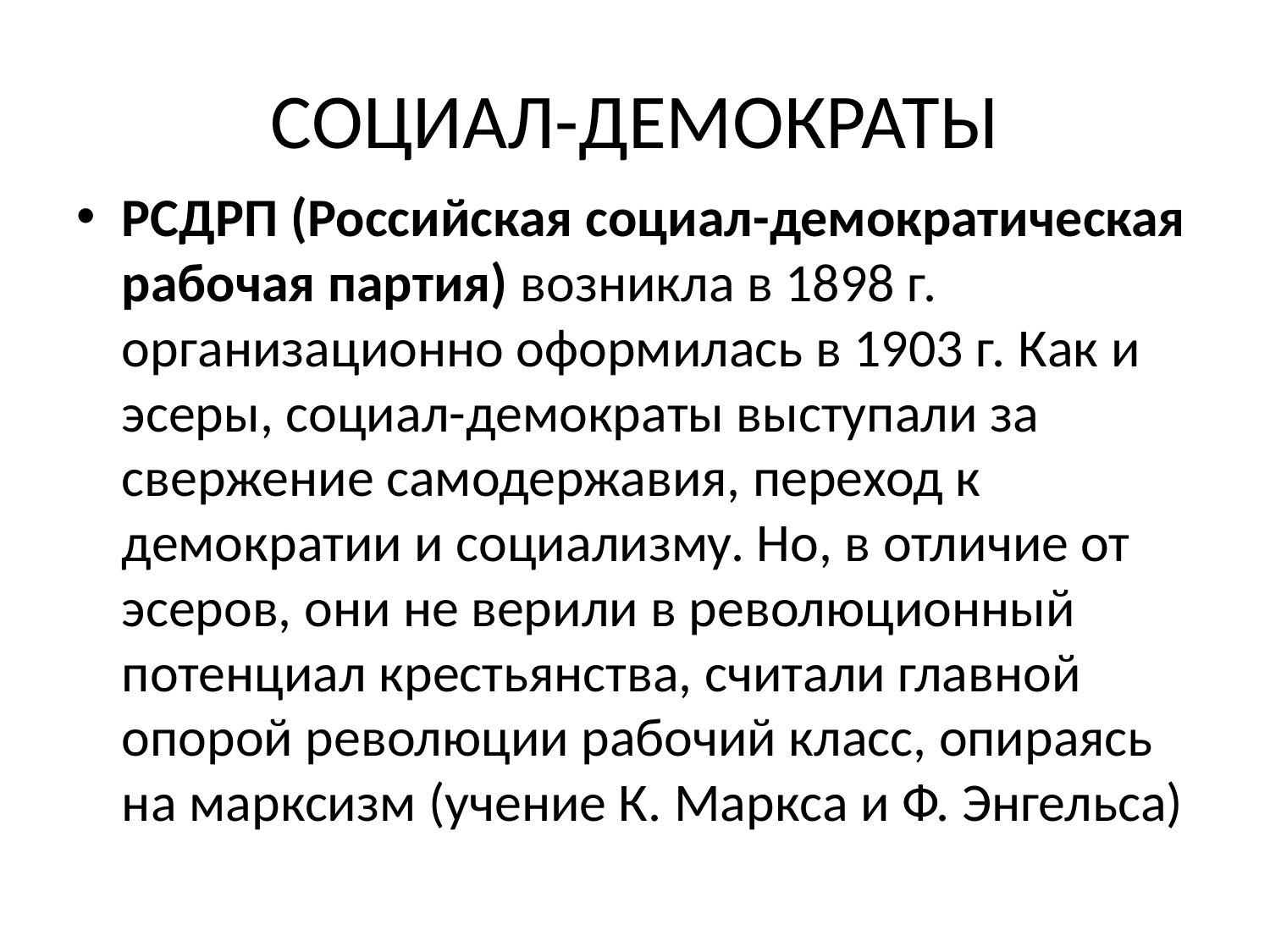

# СОЦИАЛ-ДЕМОКРАТЫ
РСДРП (Российская социал-демократическая рабочая партия) возникла в 1898 г. организационно оформилась в 1903 г. Как и эсеры, социал-демократы выступали за свержение самодержавия, переход к демократии и социализму. Но, в отличие от эсеров, они не верили в революционный потенциал крестьянства, считали главной опорой революции рабочий класс, опираясь на марксизм (учение К. Маркса и Ф. Энгельса)